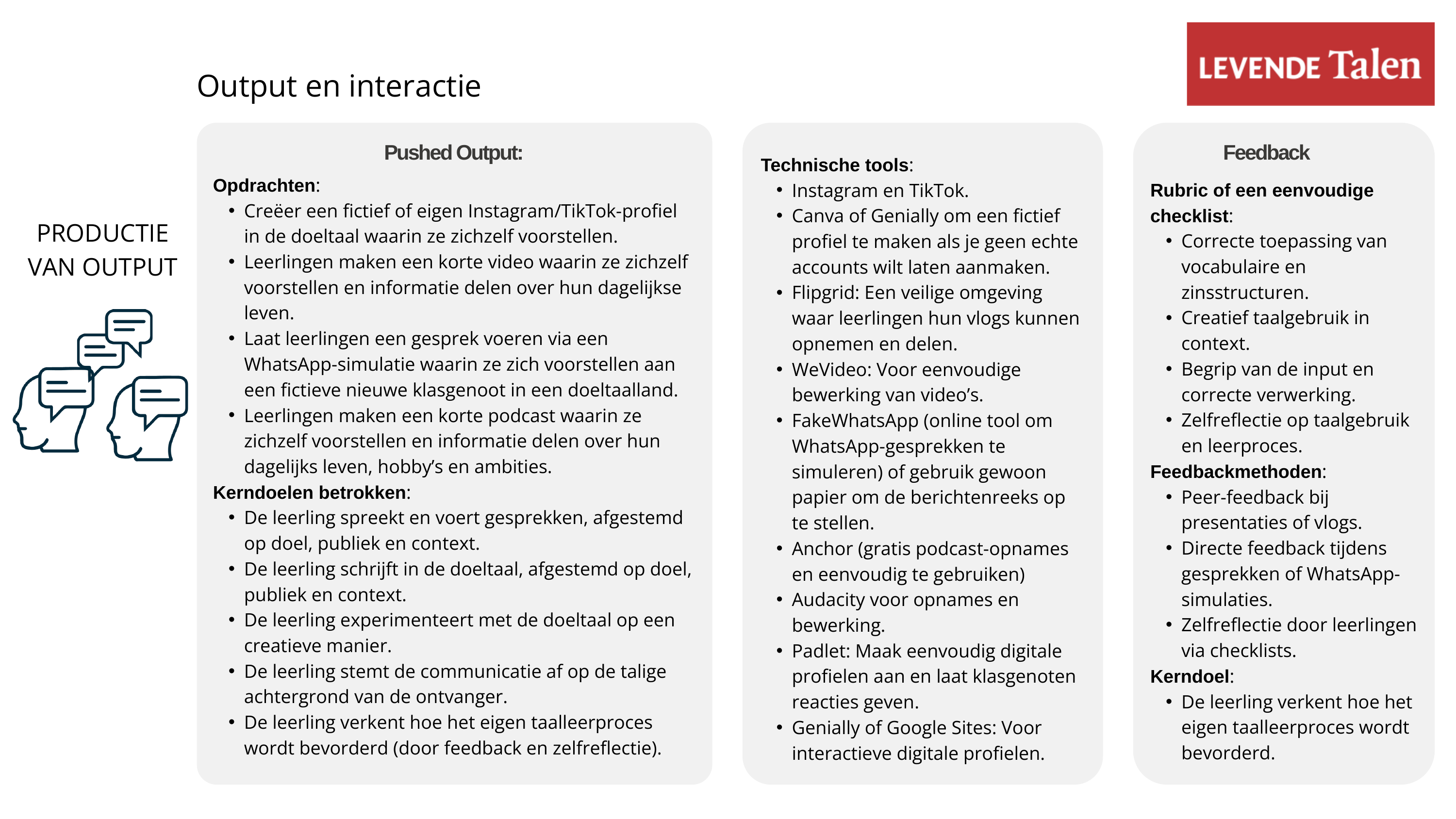

Output en interactie

Pushed Output:
Feedback
Technische tools:
Instagram en TikTok.
Canva of Genially om een fictief profiel te maken als je geen echte accounts wilt laten aanmaken.
Flipgrid: Een veilige omgeving waar leerlingen hun vlogs kunnen opnemen en delen.
WeVideo: Voor eenvoudige bewerking van video’s.
FakeWhatsApp (online tool om WhatsApp-gesprekken te simuleren) of gebruik gewoon papier om de berichtenreeks op te stellen.
Anchor (gratis podcast-opnames en eenvoudig te gebruiken)
Audacity voor opnames en bewerking.
Padlet: Maak eenvoudig digitale profielen aan en laat klasgenoten reacties geven.
Genially of Google Sites: Voor interactieve digitale profielen.

Opdrachten:
Creëer een fictief of eigen Instagram/TikTok-profiel in de doeltaal waarin ze zichzelf voorstellen.
Leerlingen maken een korte video waarin ze zichzelf voorstellen en informatie delen over hun dagelijkse leven.
Laat leerlingen een gesprek voeren via een WhatsApp-simulatie waarin ze zich voorstellen aan een fictieve nieuwe klasgenoot in een doeltaalland.
Leerlingen maken een korte podcast waarin ze zichzelf voorstellen en informatie delen over hun dagelijks leven, hobby’s en ambities.
Kerndoelen betrokken:
De leerling spreekt en voert gesprekken, afgestemd op doel, publiek en context.
De leerling schrijft in de doeltaal, afgestemd op doel, publiek en context.
De leerling experimenteert met de doeltaal op een creatieve manier.
De leerling stemt de communicatie af op de talige achtergrond van de ontvanger.
De leerling verkent hoe het eigen taalleerproces wordt bevorderd (door feedback en zelfreflectie).
Rubric of een eenvoudige checklist:
Correcte toepassing van vocabulaire en zinsstructuren.
Creatief taalgebruik in context.
Begrip van de input en correcte verwerking.
Zelfreflectie op taalgebruik en leerproces.
Feedbackmethoden:
Peer-feedback bij presentaties of vlogs.
Directe feedback tijdens gesprekken of WhatsApp-simulaties.
Zelfreflectie door leerlingen via checklists.
Kerndoel:
De leerling verkent hoe het eigen taalleerproces wordt bevorderd.

PRODUCTIE VAN OUTPUT